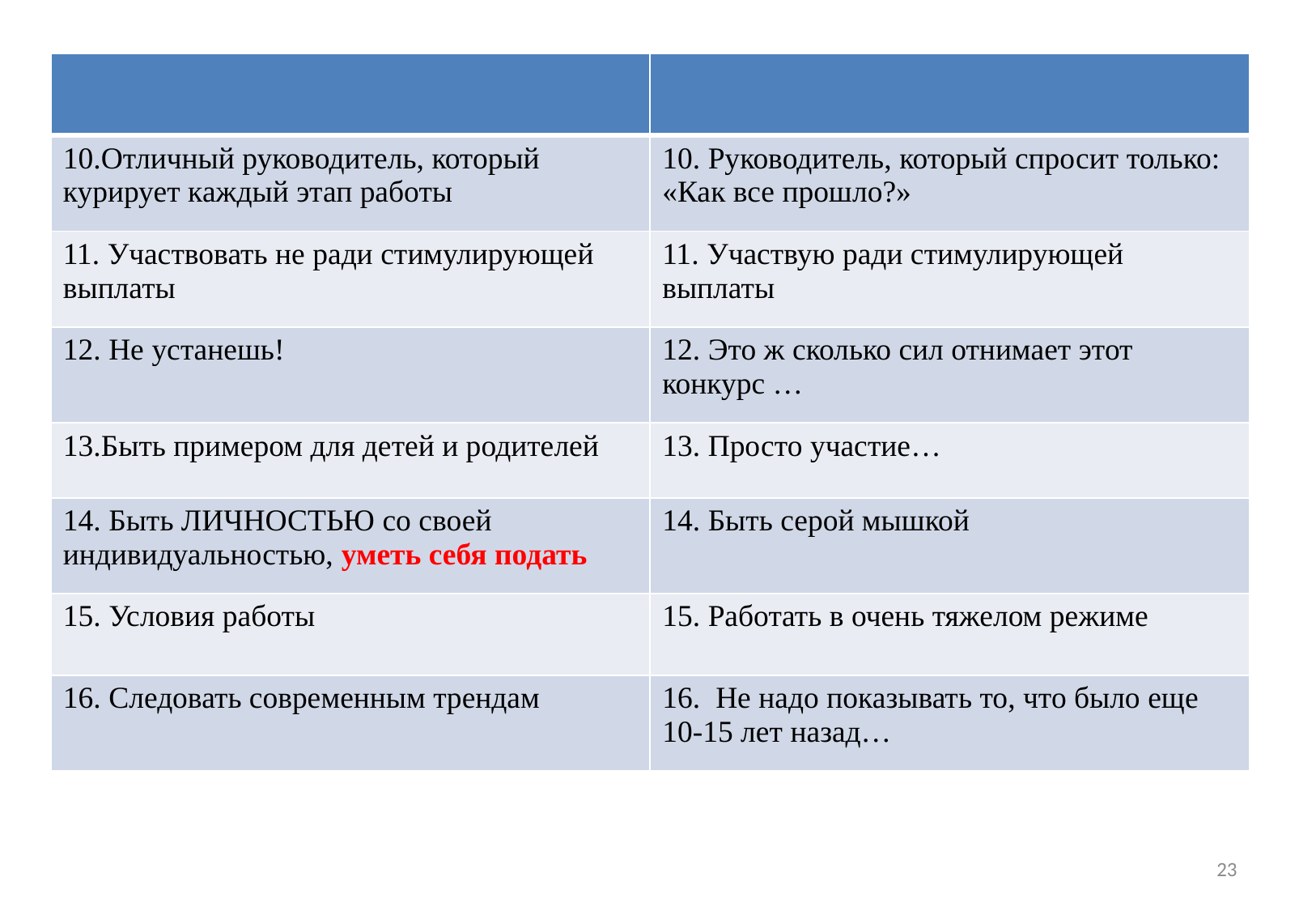

|  |  |
| --- | --- |
| 10.Отличный руководитель, который курирует каждый этап работы | 10. Руководитель, который спросит только: «Как все прошло?» |
| 11. Участвовать не ради стимулирующей выплаты | 11. Участвую ради стимулирующей выплаты |
| Не устанешь! | 12. Это ж сколько сил отнимает этот конкурс … |
| 13.Быть примером для детей и родителей | 13. Просто участие… |
| 14. Быть ЛИЧНОСТЬЮ со своей индивидуальностью, уметь себя подать | 14. Быть серой мышкой |
| 15. Условия работы | 15. Работать в очень тяжелом режиме |
| 16. Следовать современным трендам | 16. Не надо показывать то, что было еще 10-15 лет назад… |
23